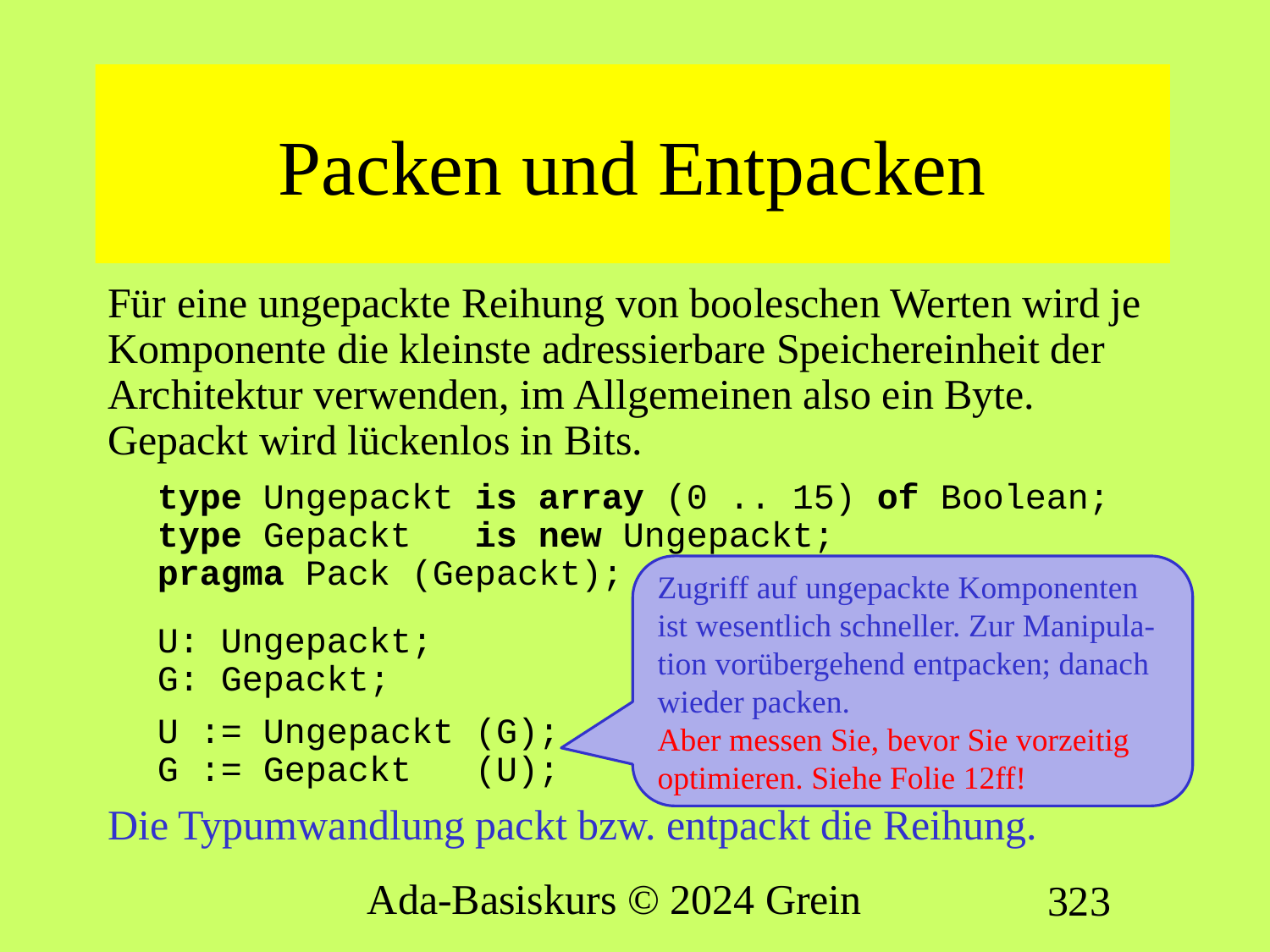

# Packen und Entpacken
Für eine ungepackte Reihung von booleschen Werten wird je Komponente die kleinste adressierbare Speichereinheit der Architektur verwenden, im Allgemeinen also ein Byte.
Gepackt wird lückenlos in Bits.
type Ungepackt is array (0 .. 15) of Boolean;
type Gepackt   is new Ungepackt;
pragma Pack (Gepackt);

U: Ungepackt;
G: Gepackt;
U := Ungepackt (G);
G := Gepackt   (U);
Die Typumwandlung packt bzw. entpackt die Reihung.
Zugriff auf ungepackte Komponenten ist wesentlich schneller. Zur Manipula-tion vorübergehend entpacken; danach wieder packen.
Aber messen Sie, bevor Sie vorzeitig optimieren. Siehe Folie 12ff!
Ada-Basiskurs © 2024 Grein
323